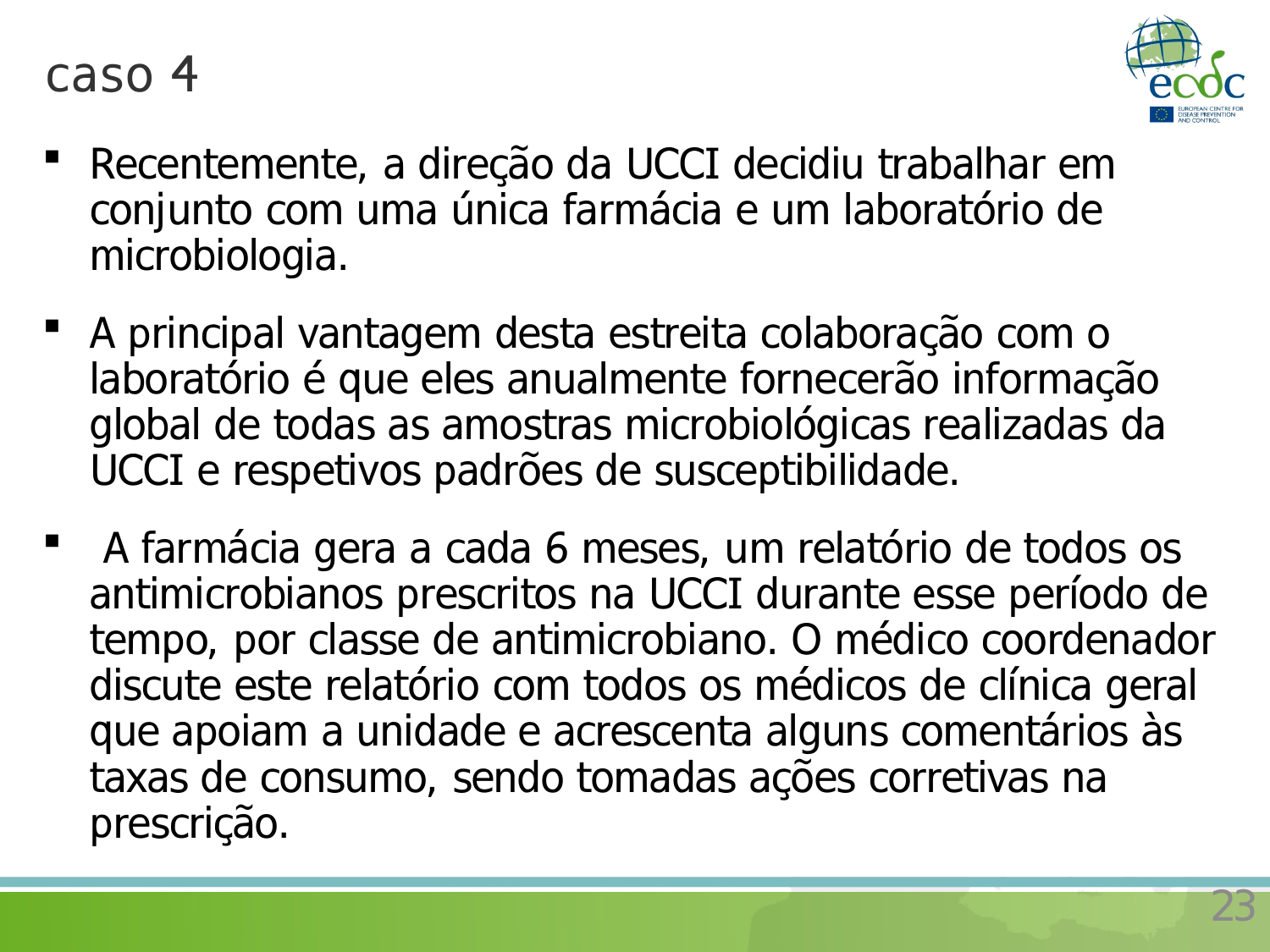

# caso 4
Recentemente, a direção da UCCI decidiu trabalhar em conjunto com uma única farmácia e um laboratório de microbiologia.
A principal vantagem desta estreita colaboração com o laboratório é que eles anualmente fornecerão informação global de todas as amostras microbiológicas realizadas da UCCI e respetivos padrões de susceptibilidade.
 A farmácia gera a cada 6 meses, um relatório de todos os antimicrobianos prescritos na UCCI durante esse período de tempo, por classe de antimicrobiano. O médico coordenador discute este relatório com todos os médicos de clínica geral que apoiam a unidade e acrescenta alguns comentários às taxas de consumo, sendo tomadas ações corretivas na prescrição.

23